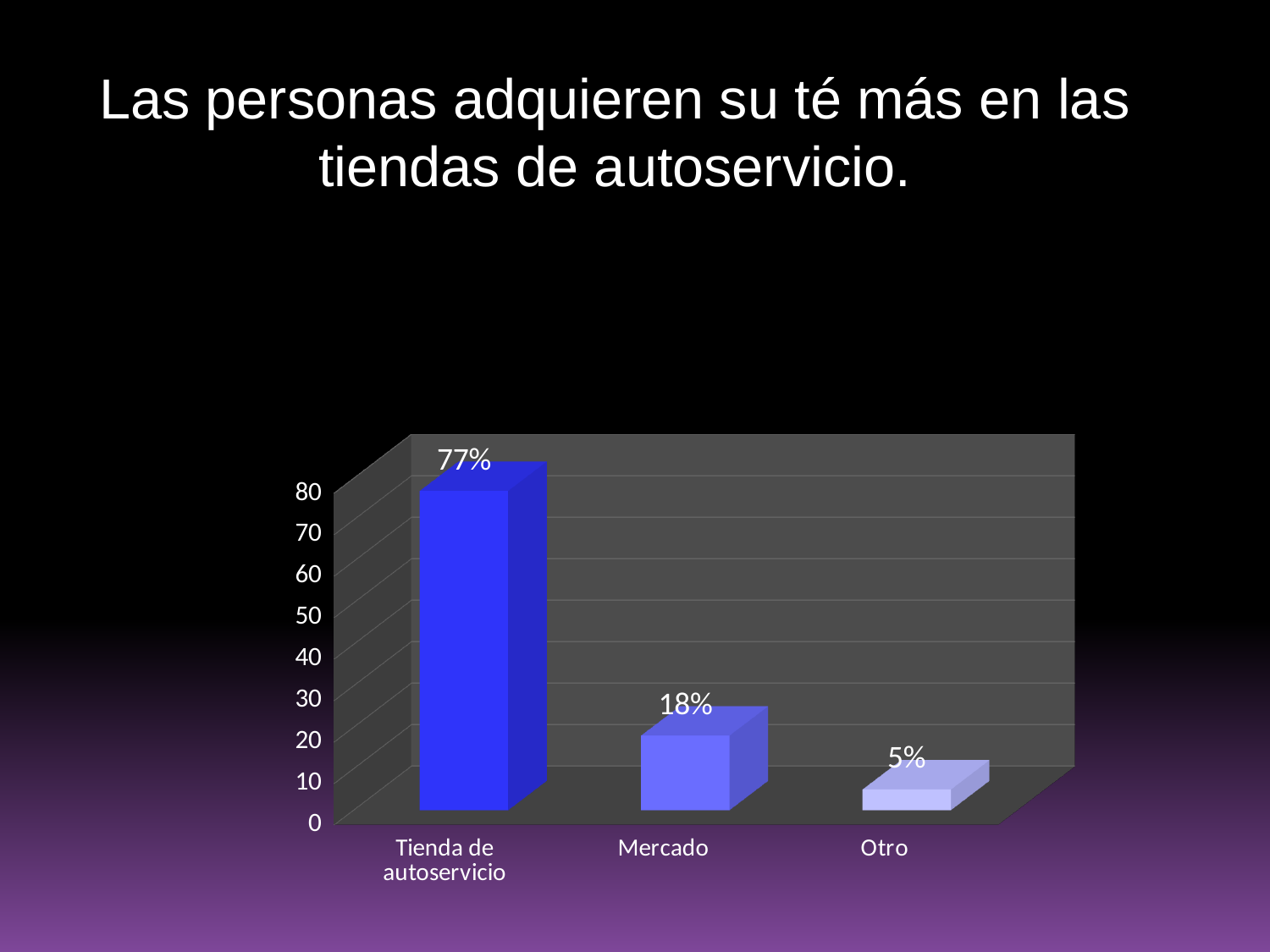

Las personas adquieren su té más en las tiendas de autoservicio.

[unsupported chart]